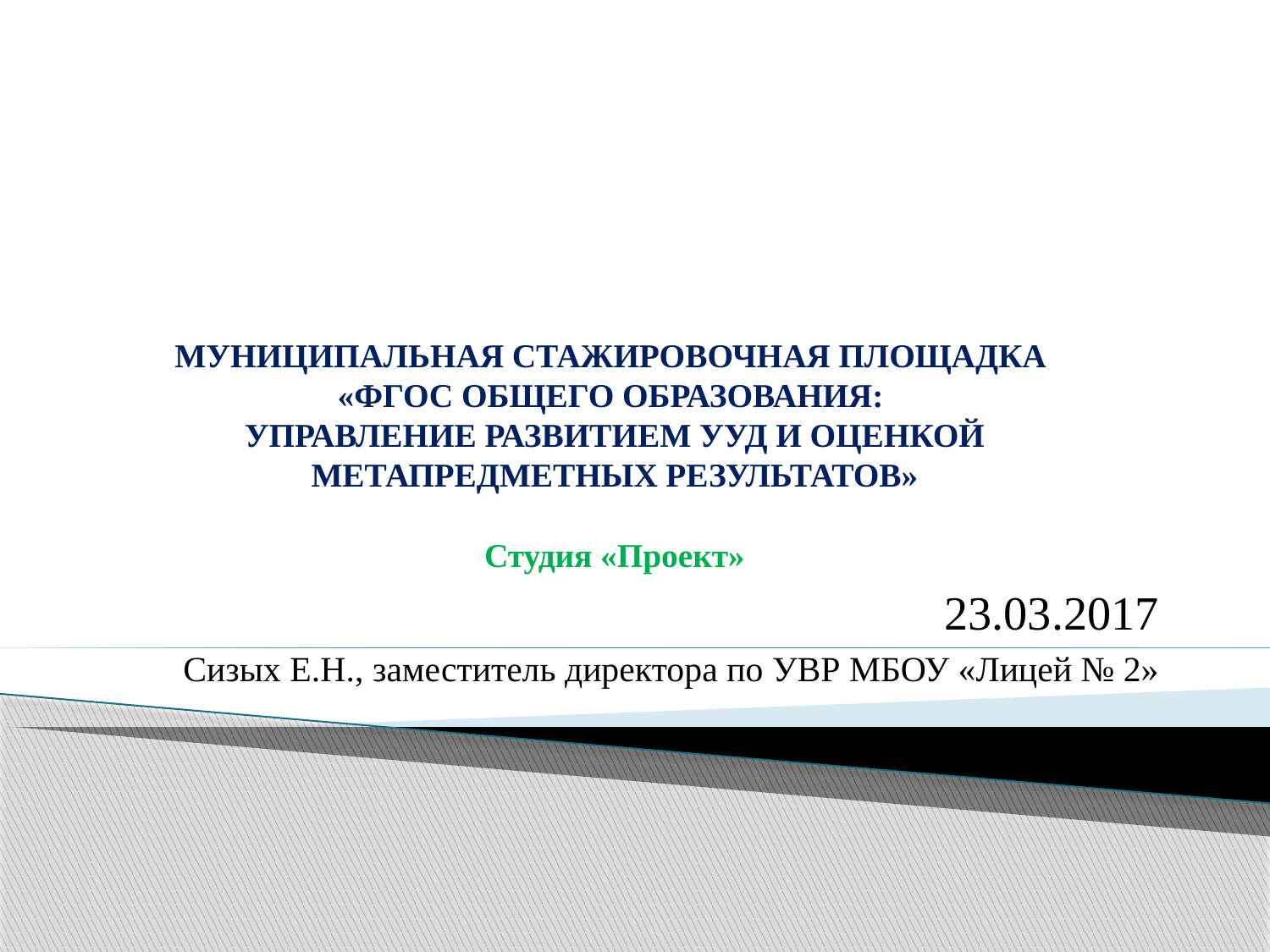

# МУНИЦИПАЛЬНАЯ СТАЖИРОВОЧНАЯ ПЛОЩАДКА «ФГОС ОБЩЕГО ОБРАЗОВАНИЯ: УПРАВЛЕНИЕ РАЗВИТИЕМ УУД И ОЦЕНКОЙ МЕТАПРЕДМЕТНЫХ РЕЗУЛЬТАТОВ» Студия «Проект»
23.03.2017
Сизых Е.Н., заместитель директора по УВР МБОУ «Лицей № 2»